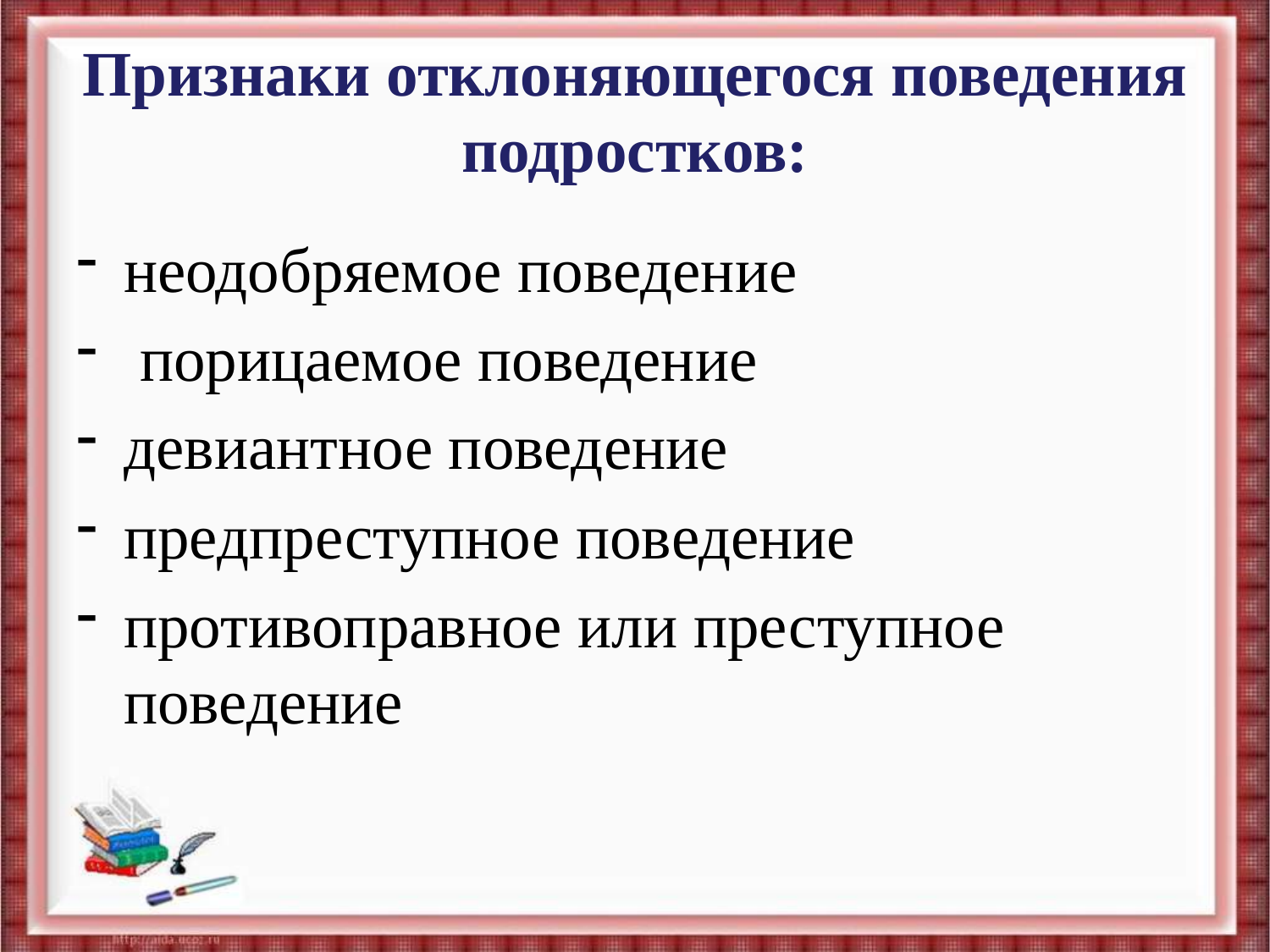

# Признаки отклоняющегося поведения подростков:
неодобряемое поведение
 порицаемое поведение
девиантное поведение
предпреступное поведение
противоправное или преступное поведение